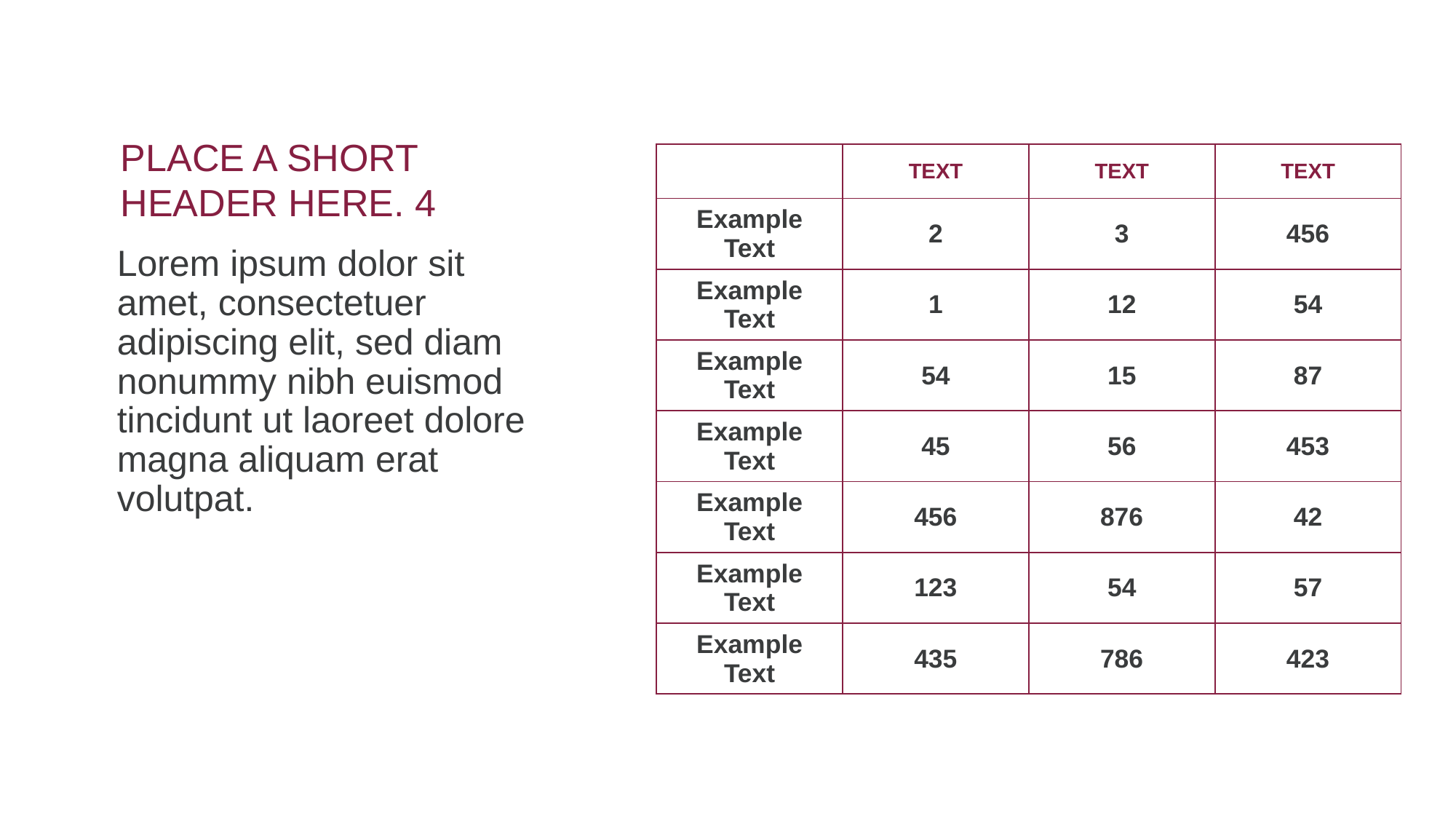

# PLACE A SHORT HEADER HERE. 4
|  | TEXT | TEXT | TEXT |
| --- | --- | --- | --- |
| Example Text | 2 | 3 | 456 |
| Example Text | 1 | 12 | 54 |
| Example Text | 54 | 15 | 87 |
| Example Text | 45 | 56 | 453 |
| Example Text | 456 | 876 | 42 |
| Example Text | 123 | 54 | 57 |
| Example Text | 435 | 786 | 423 |
Lorem ipsum dolor sit amet, consectetuer adipiscing elit, sed diam nonummy nibh euismod tincidunt ut laoreet dolore magna aliquam erat volutpat.